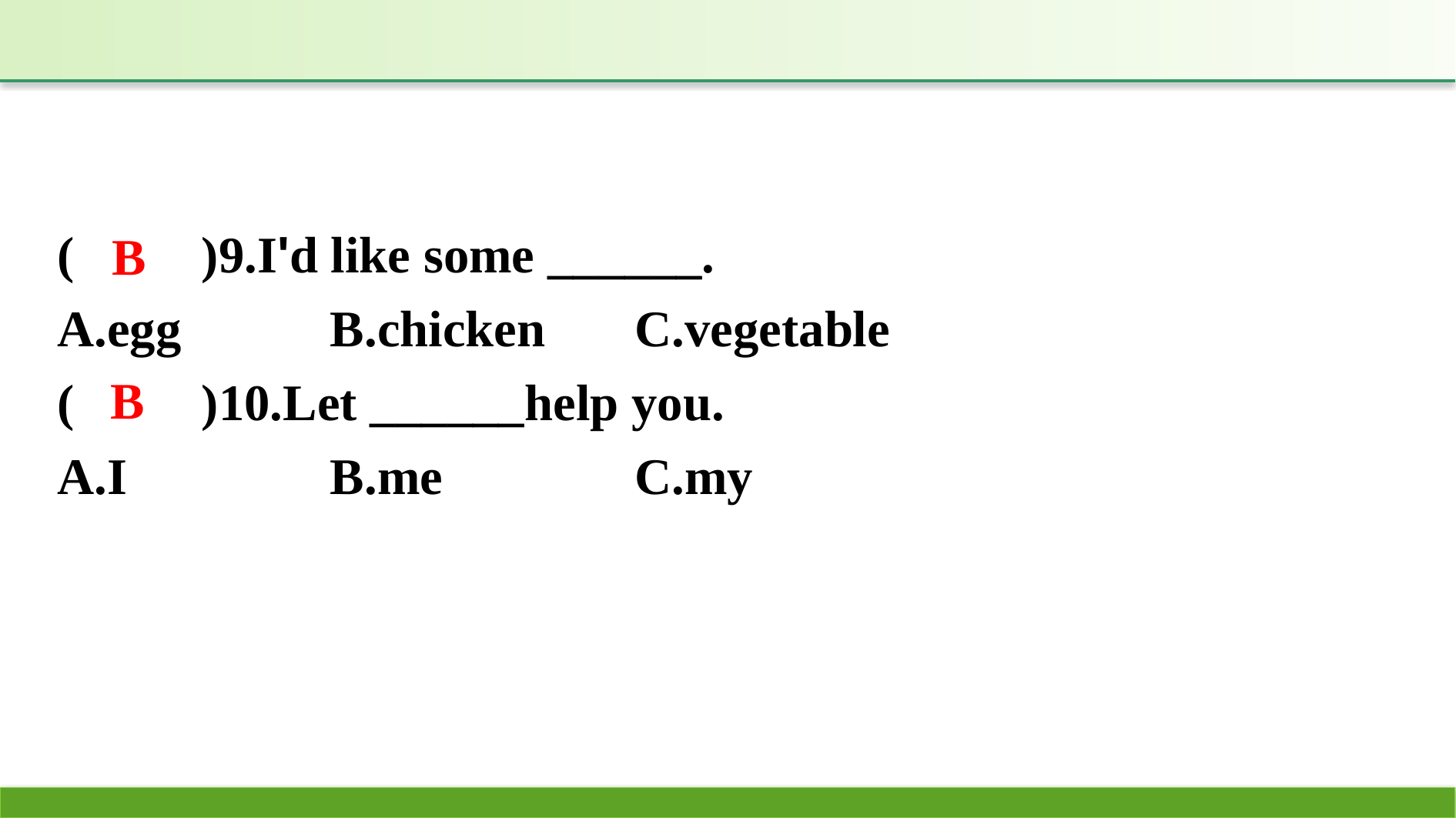

(　　)9.I'd like some ______.
A.egg 		B.chicken		C.vegetable
(　　)10.Let ______help you.
A.I		B.me			C.my
B
B